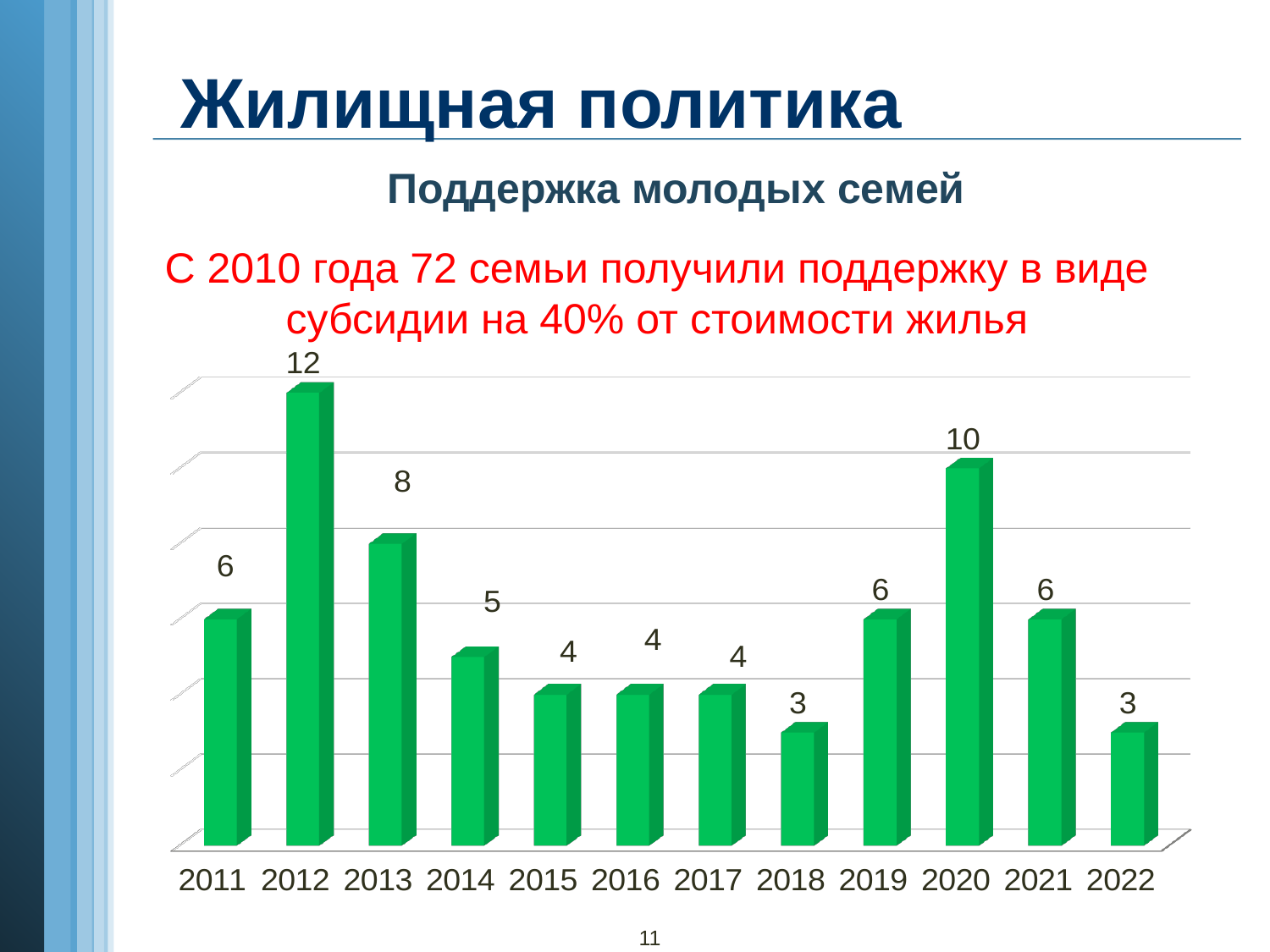

Жилищная политика
Поддержка молодых семей
С 2010 года 72 семьи получили поддержку в виде субсидии на 40% от стоимости жилья

[unsupported chart]

11